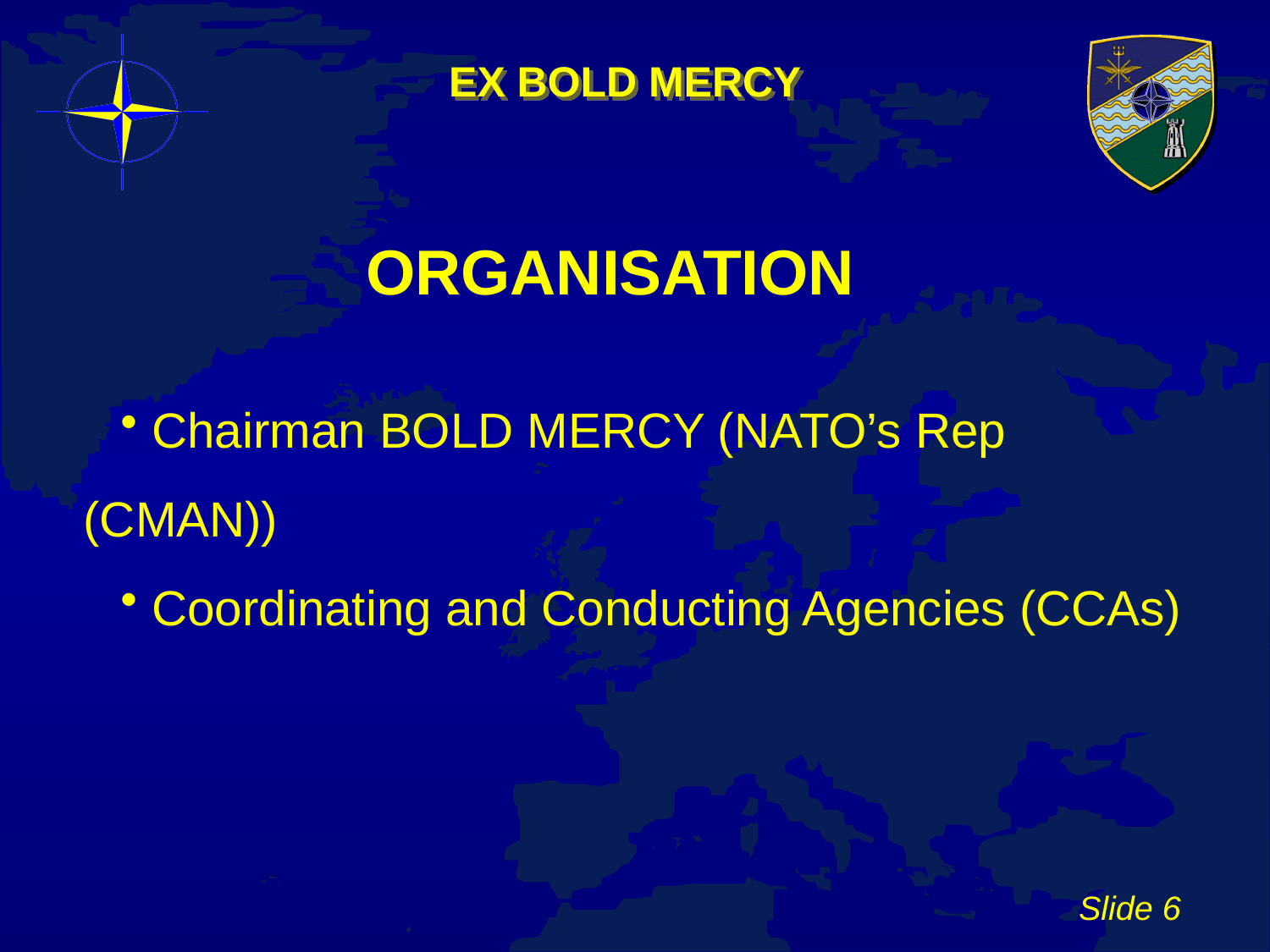

ORGANISATION
 Chairman BOLD MERCY (NATO’s Rep (CMAN))
 Coordinating and Conducting Agencies (CCAs)

Slide 6